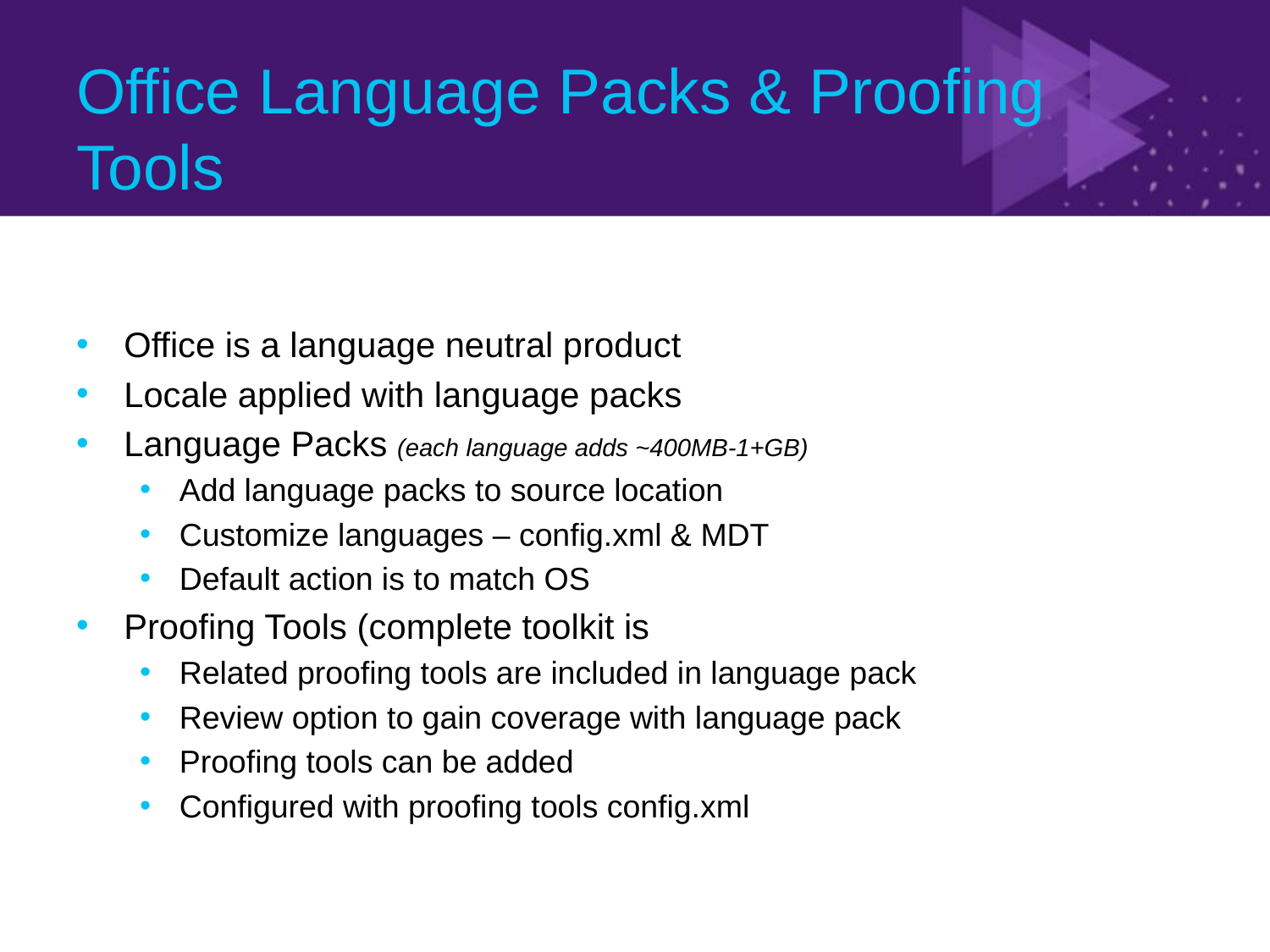

# Office Language Packs & Proofing Tools
Office is a language neutral product
Locale applied with language packs
Language Packs (each language adds ~400MB-1+GB)
Add language packs to source location
Customize languages – config.xml & MDT
Default action is to match OS
Proofing Tools (complete toolkit is
Related proofing tools are included in language pack
Review option to gain coverage with language pack
Proofing tools can be added
Configured with proofing tools config.xml